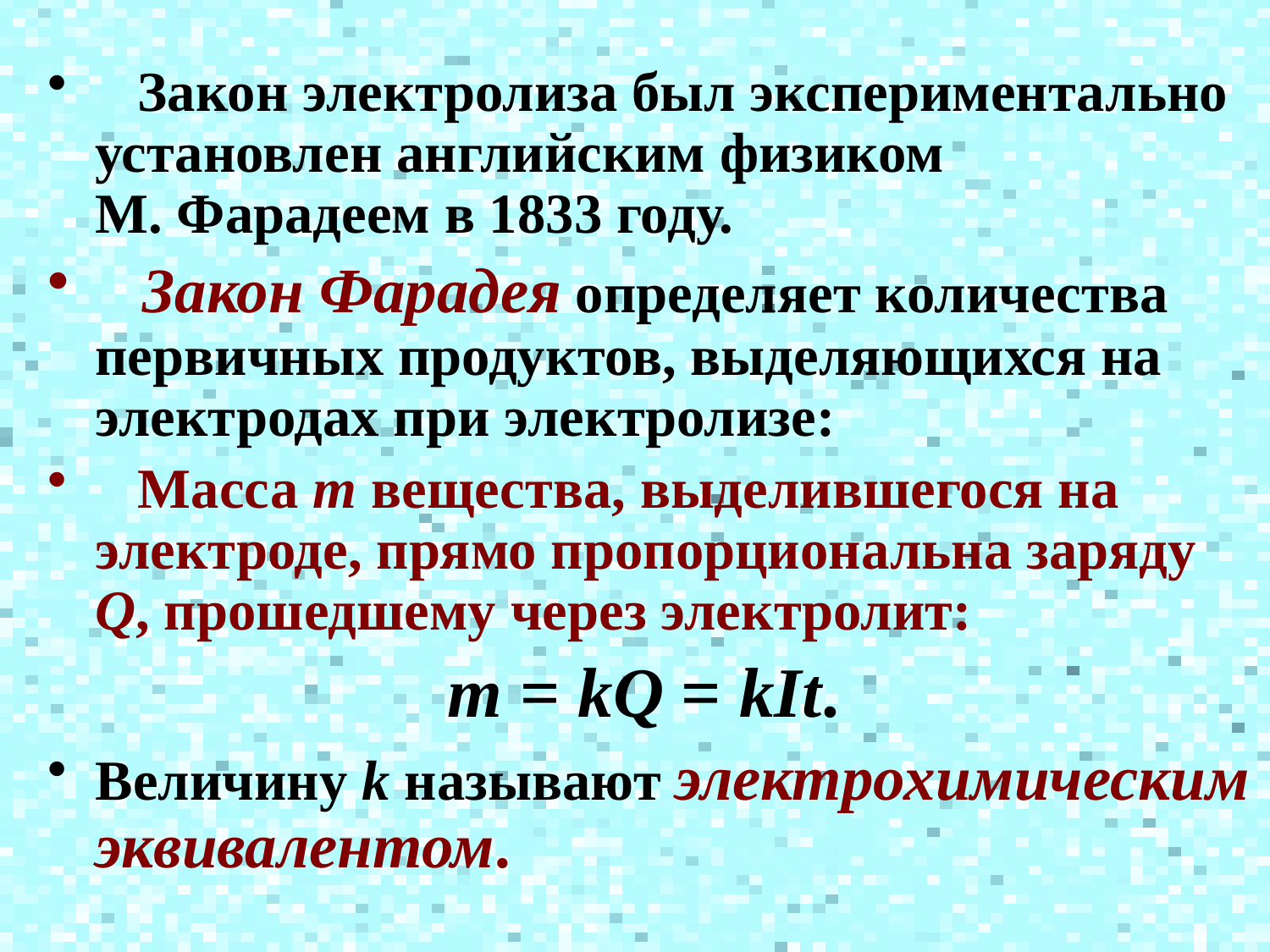

Закон электролиза был экспериментально установлен английским физиком М. Фарадеем в 1833 году.
   Закон Фарадея определяет количества первичных продуктов, выделяющихся на электродах при электролизе:
   Масса m вещества, выделившегося на электроде, прямо пропорциональна заряду Q, прошедшему через электролит:
m = kQ = kIt.
Величину k называют электрохимическим эквивалентом.